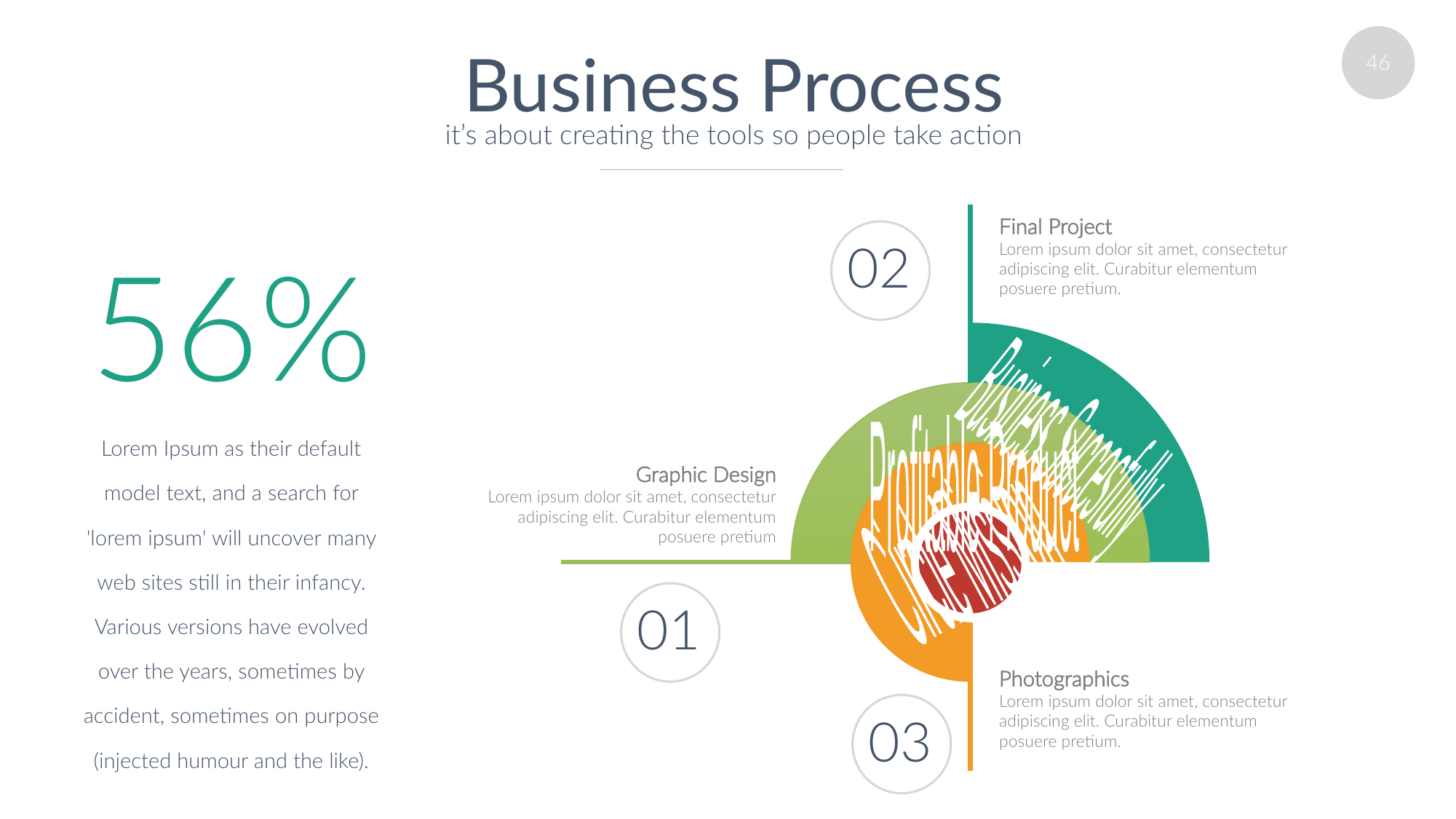

# Business Process
it’s about creating the tools so people take action

Final Project
Lorem ipsum dolor sit amet, consectetur adipiscing elit. Curabitur elementum posuere pretium.

02
56%
Business Succesfully
Lorem Ipsum as their default model text, and a search for 'lorem ipsum' will uncover many web sites still in their infancy. Various versions have evolved over the years, sometimes by accident, sometimes on purpose (injected humour and the like).
Profitable Product
Graphic Design
Lorem ipsum dolor sit amet, consectetur adipiscing elit. Curabitur elementum posuere pretium
Circle Mission

01
Photographics
Lorem ipsum dolor sit amet, consectetur adipiscing elit. Curabitur elementum posuere pretium.

03